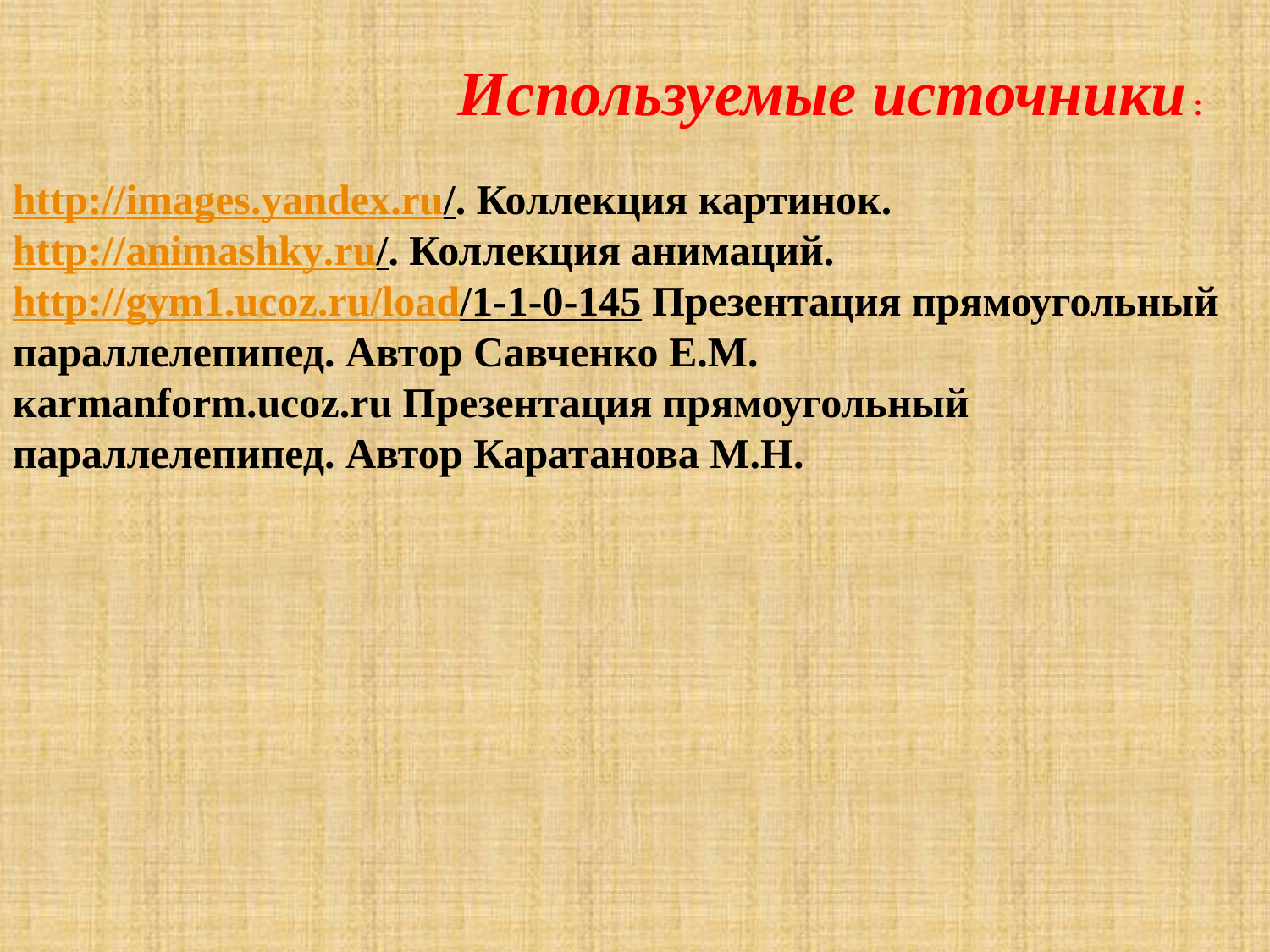

Используемые источники :
http://images.yandex.ru/. Коллекция картинок.
http://animashky.ru/. Коллекция анимаций.
http://gym1.ucoz.ru/load/1-1-0-145 Презентация прямоугольный параллелепипед. Автор Савченко Е.М.
кarmanform.ucoz.ru Презентация прямоугольный параллелепипед. Автор Каратанова М.Н.